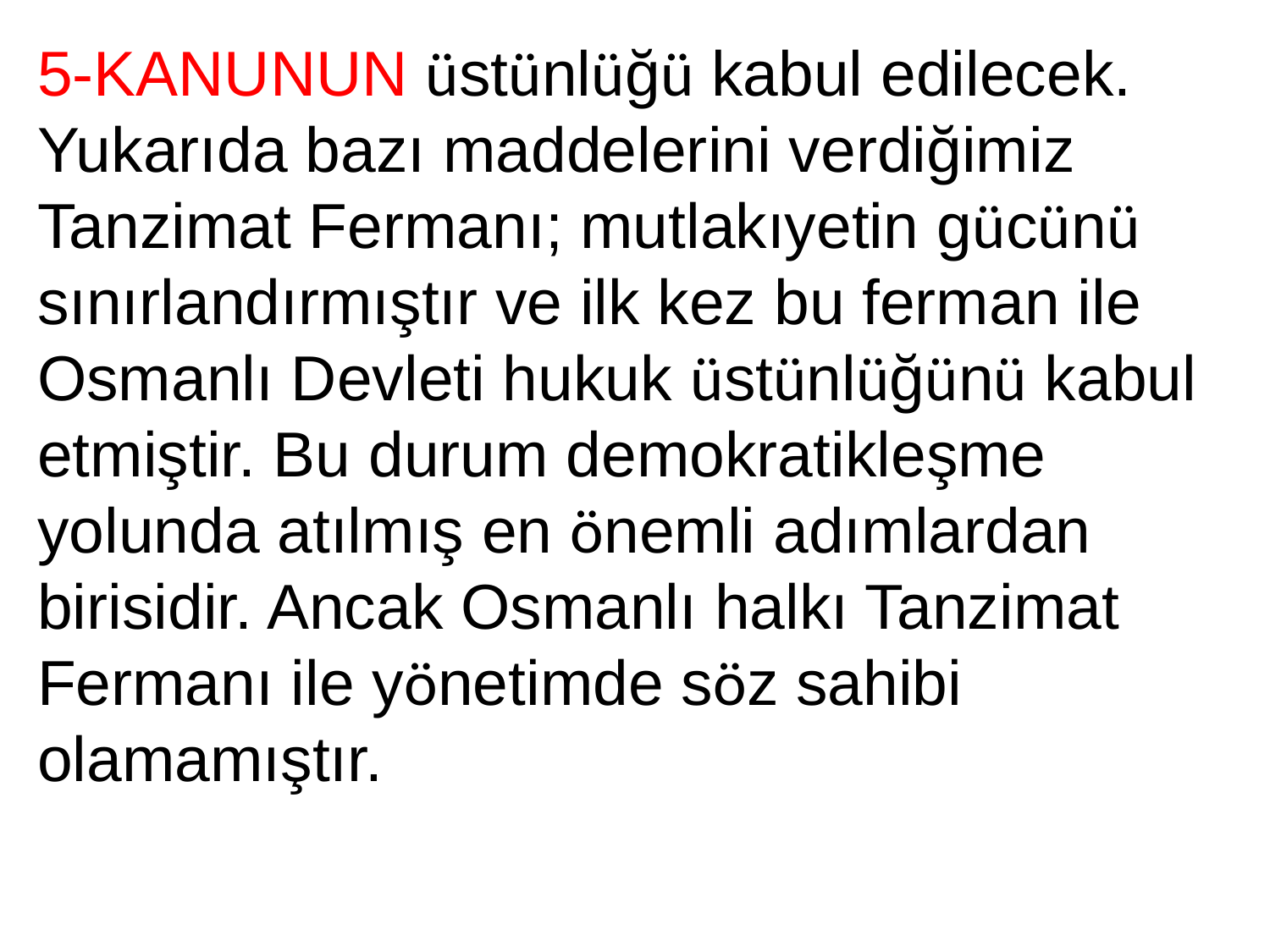

5-KANUNUN üstünlüğü kabul edilecek.
Yukarıda bazı maddelerini verdiğimiz Tanzimat Fermanı; mutlakıyetin gücünü sınırlandırmıştır ve ilk kez bu ferman ile Osmanlı Devleti hukuk üstünlüğünü kabul etmiştir. Bu durum demokratikleşme yolunda atılmış en önemli adımlardan birisidir. Ancak Osmanlı halkı Tanzimat Fermanı ile yönetimde söz sahibi olamamıştır.